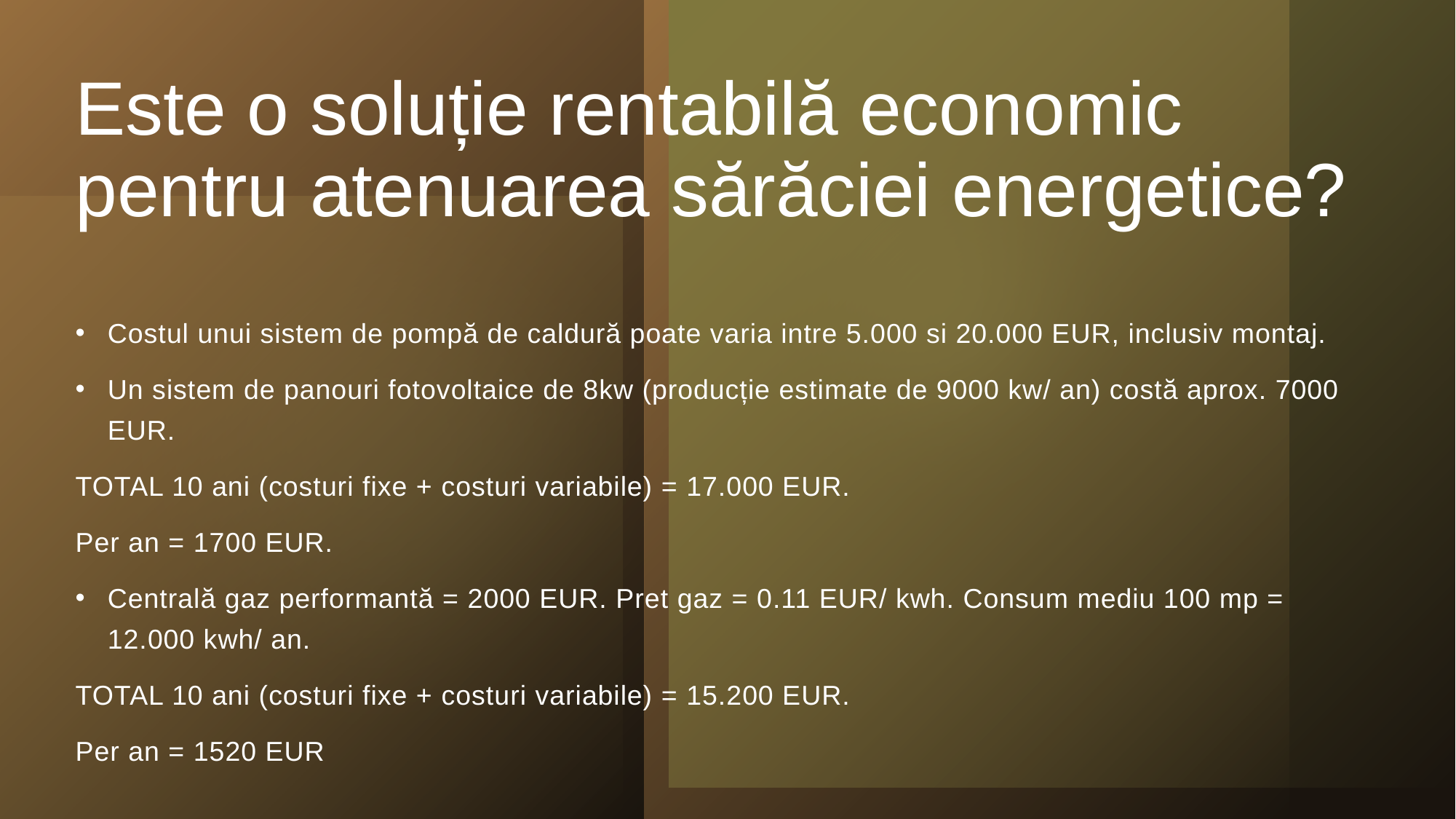

# Este o soluție rentabilă economic pentru atenuarea sărăciei energetice?
Costul unui sistem de pompă de caldură poate varia intre 5.000 si 20.000 EUR, inclusiv montaj.
Un sistem de panouri fotovoltaice de 8kw (producție estimate de 9000 kw/ an) costă aprox. 7000 EUR.
TOTAL 10 ani (costuri fixe + costuri variabile) = 17.000 EUR.
Per an = 1700 EUR.
Centrală gaz performantă = 2000 EUR. Pret gaz = 0.11 EUR/ kwh. Consum mediu 100 mp = 12.000 kwh/ an.
TOTAL 10 ani (costuri fixe + costuri variabile) = 15.200 EUR.
Per an = 1520 EUR